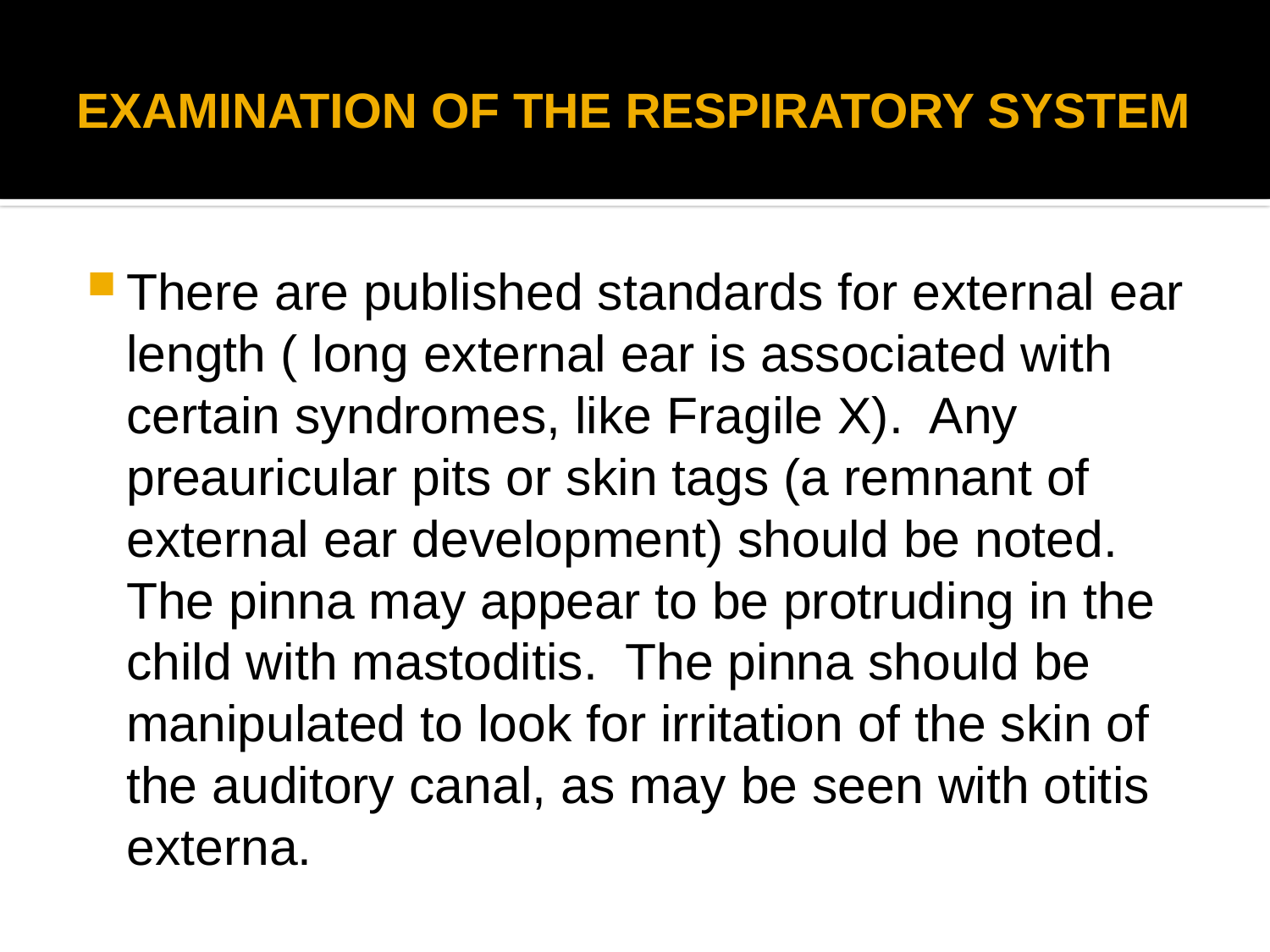

# EXAMINATION OF THE RESPIRATORY SYSTEM
There are published standards for external ear length ( long external ear is associated with certain syndromes, like Fragile X).  Any preauricular pits or skin tags (a remnant of external ear development) should be noted.  The pinna may appear to be protruding in the child with mastoditis.  The pinna should be manipulated to look for irritation of the skin of the auditory canal, as may be seen with otitis externa.